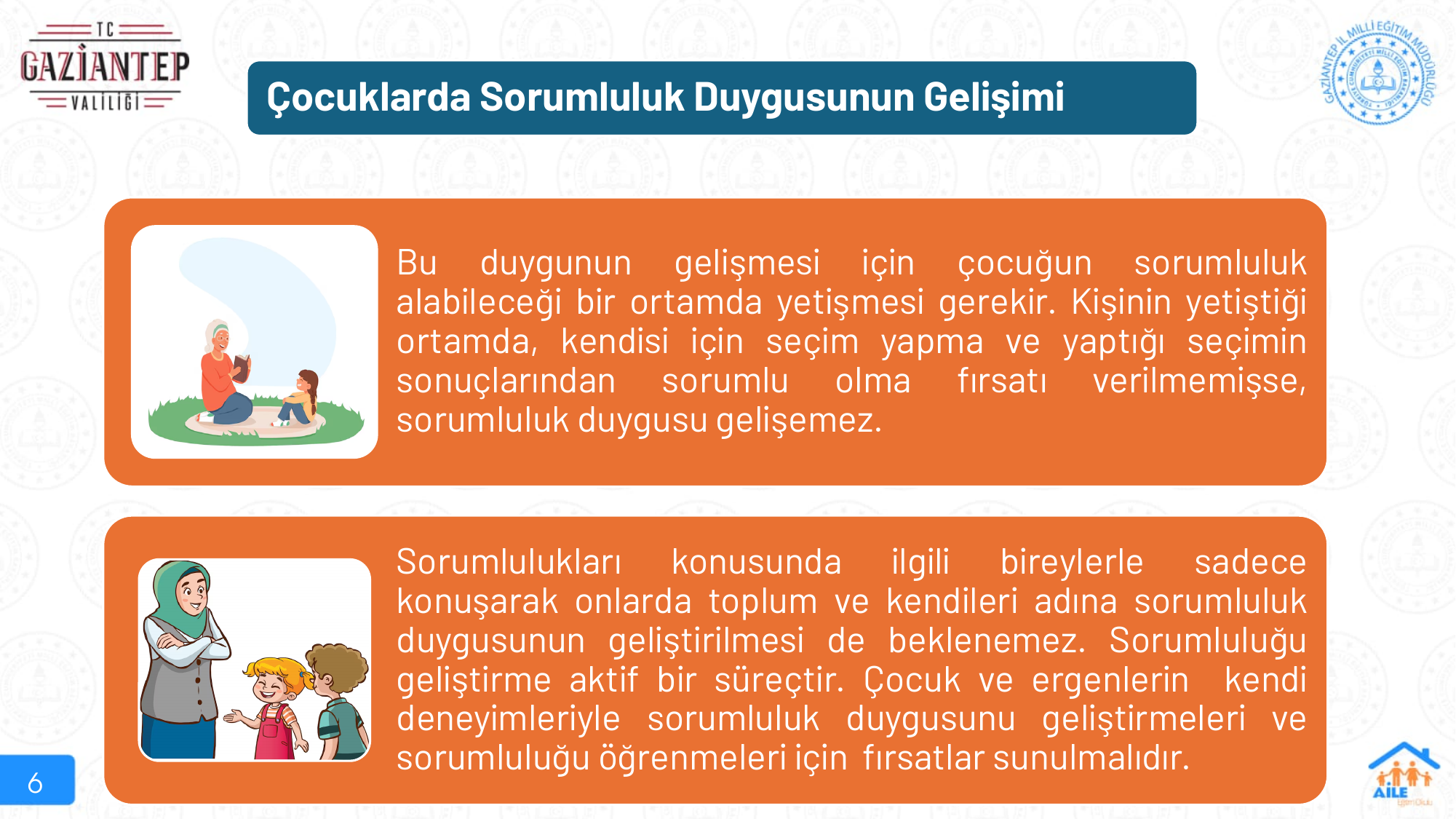

Çocuklarda Sorumluluk Duygusunun Gelişimi
Bu duygunun gelişmesi için çocuğun sorumluluk alabileceği bir ortamda yetişmesi gerekir. Kişinin yetiştiği ortamda, kendisi için seçim yapma ve yaptığı seçimin sonuçlarından sorumlu olma fırsatı verilmemişse, sorumluluk duygusu gelişemez.
Sorumlulukları konusunda ilgili bireylerle sadece konuşarak onlarda toplum ve kendileri adına sorumluluk duygusunun geliştirilmesi de beklenemez. Sorumluluğu geliştirme aktif bir süreçtir. Çocuk ve ergenlerin  kendi deneyimleriyle sorumluluk duygusunu geliştirmeleri ve sorumluluğu öğrenmeleri için  fırsatlar sunulmalıdır.
6